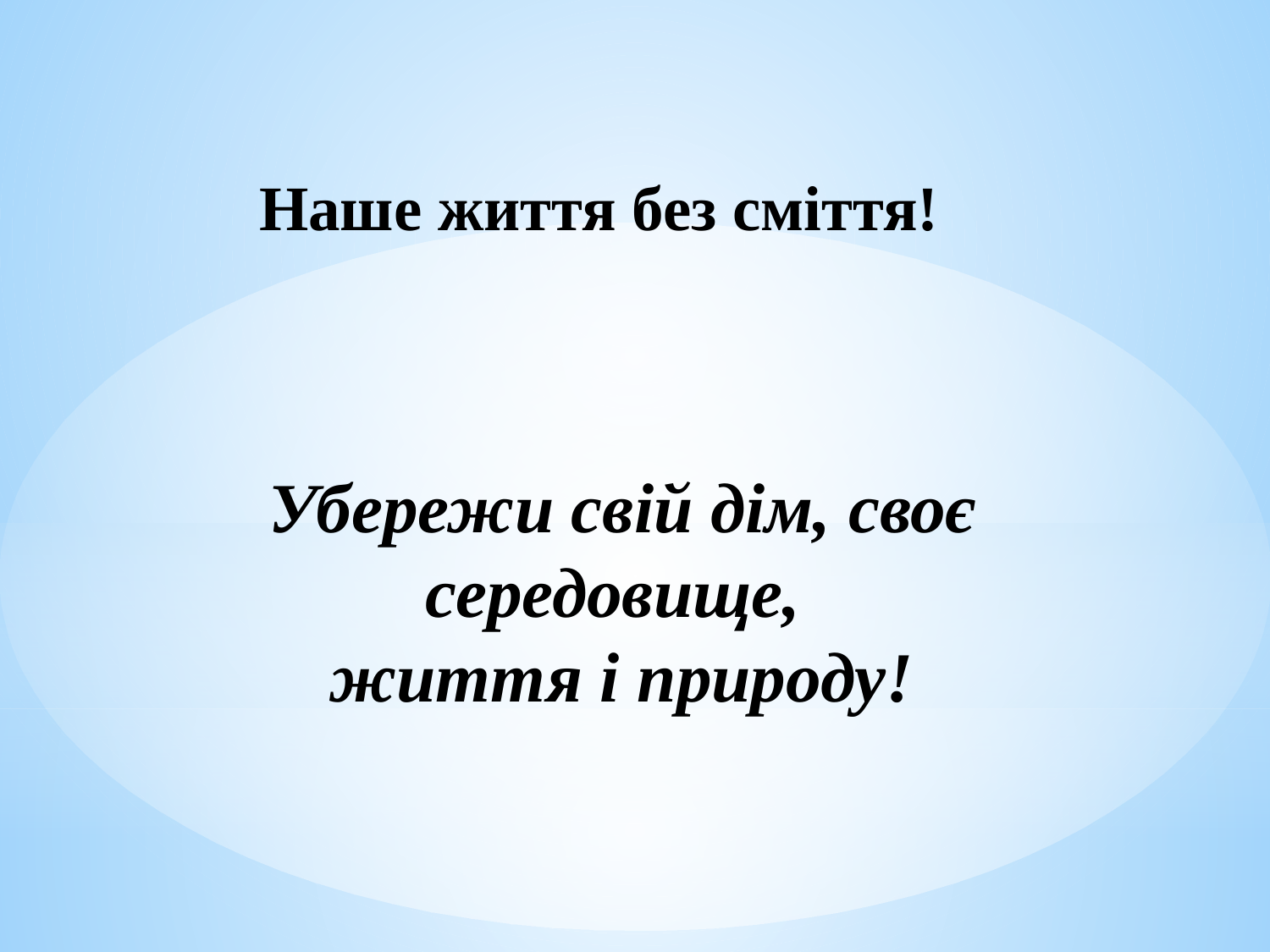

Наше життя без сміття!
Убережи свій дім, своє середовище,
життя і природу!